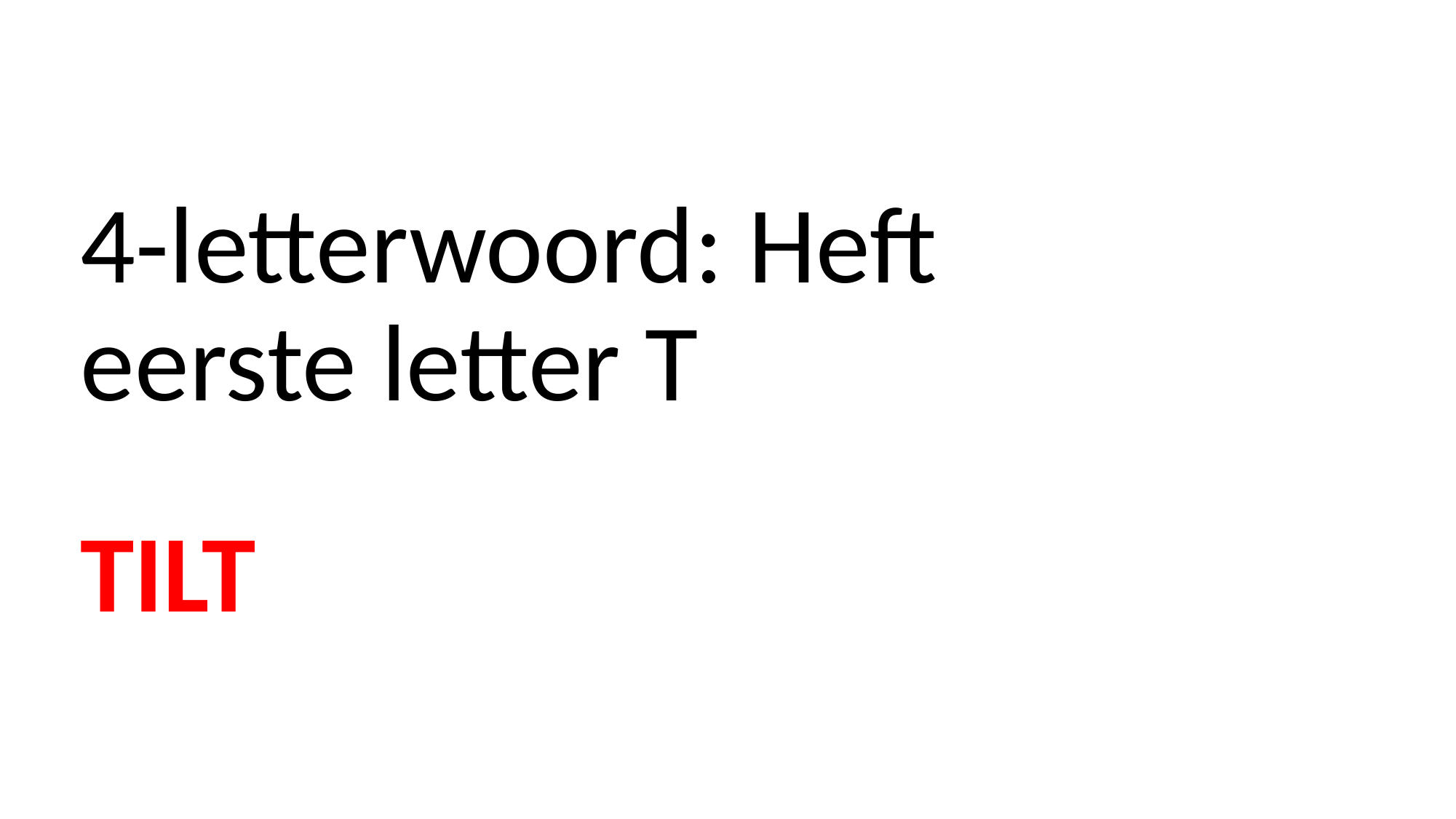

# 4-letterwoord: Heft eerste letter T
TILT